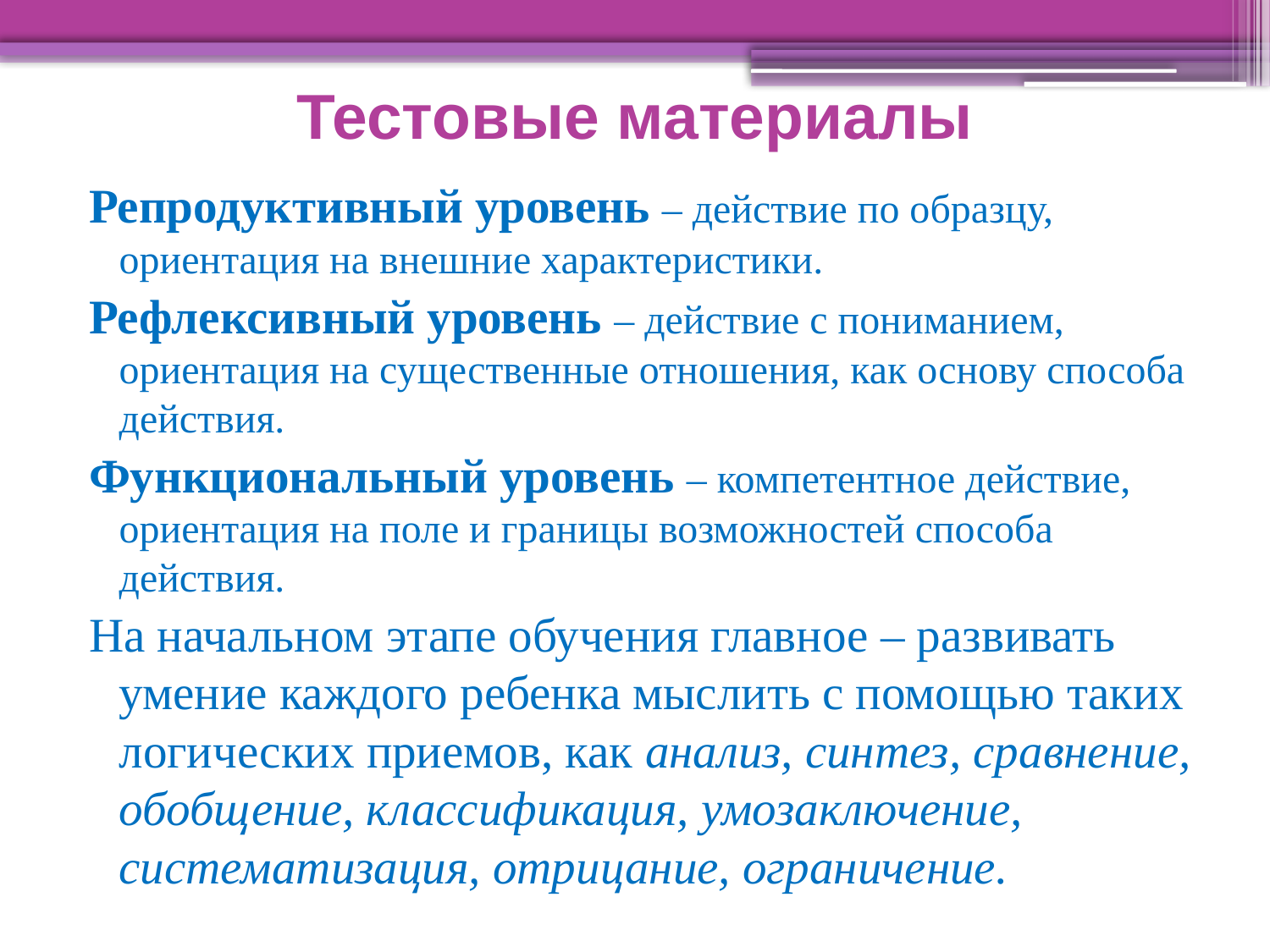

# Тестовые материалы
Репродуктивный уровень – действие по образцу, ориентация на внешние характеристики.
Рефлексивный уровень – действие с пониманием, ориентация на существенные отношения, как основу способа действия.
Функциональный уровень – компетентное действие, ориентация на поле и границы возможностей способа действия.
На начальном этапе обучения главное – развивать умение каждого ребенка мыслить с помощью таких логических приемов, как анализ, синтез, сравнение, обобщение, классификация, умозаключение, систематизация, отрицание, ограничение.